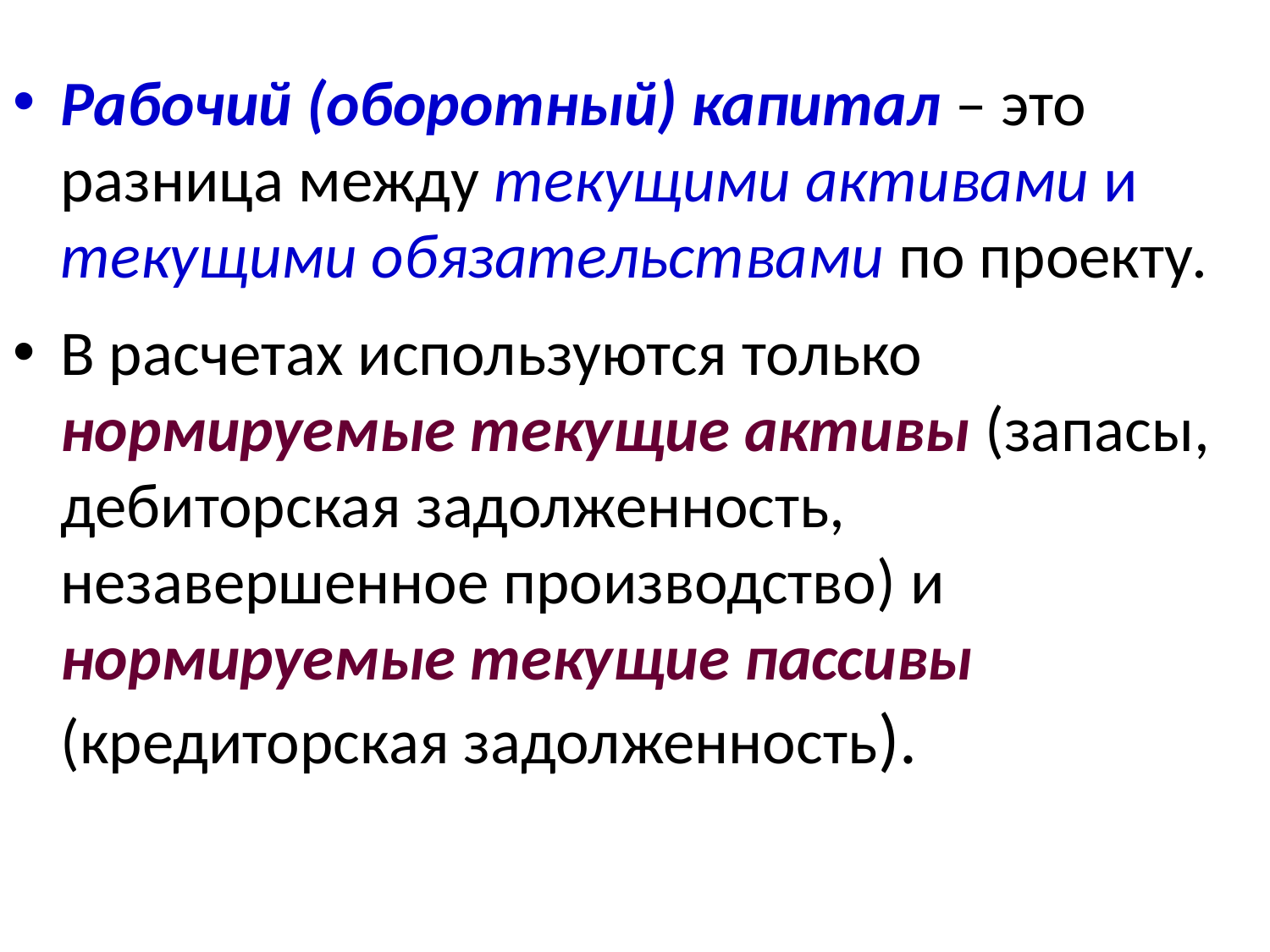

Рабочий (оборотный) капитал – это разница между текущими активами и текущими обязательствами по проекту.
В расчетах используются только нормируемые текущие активы (запасы, дебиторская задолженность, незавершенное производство) и нормируемые текущие пассивы (кредиторская задолженность).